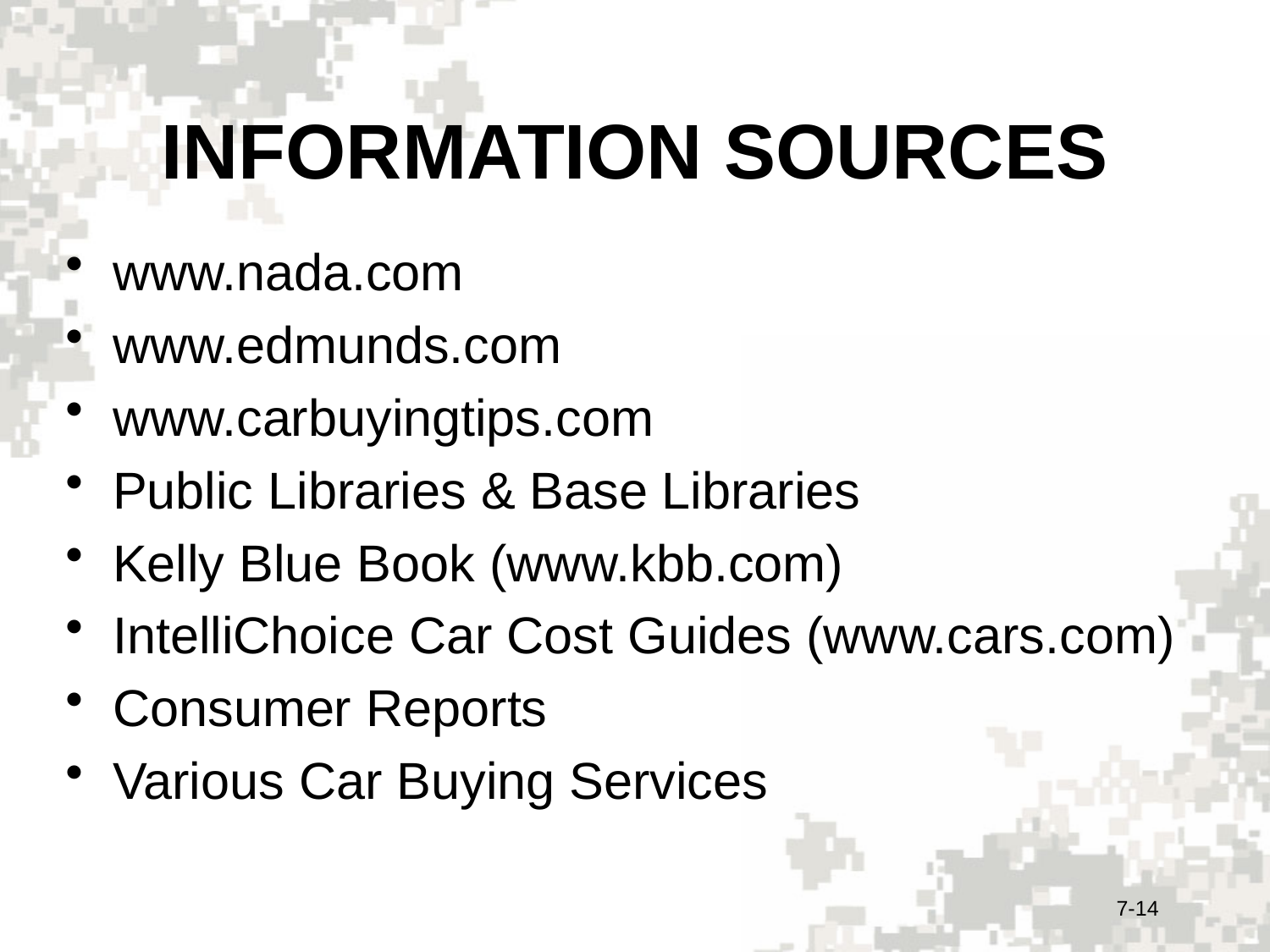

# INFORMATION SOURCES

www.nada.com
www.edmunds.com
www.carbuyingtips.com
Public Libraries & Base Libraries
Kelly Blue Book (www.kbb.com)
IntelliChoice Car Cost Guides (www.cars.com)
Consumer Reports
Various Car Buying Services
7-14